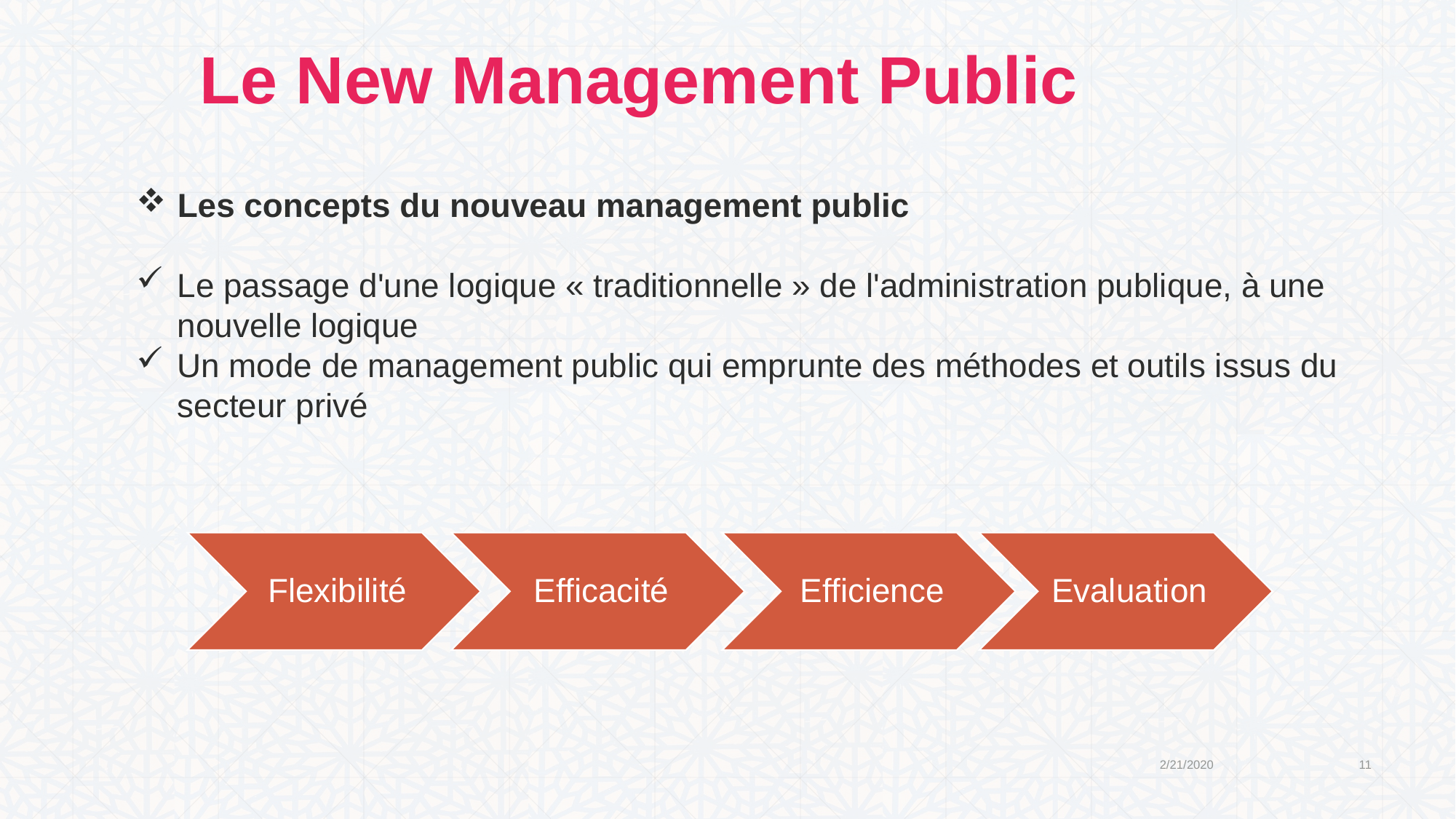

Le New Management Public
Les concepts du nouveau management public

Le passage d'une logique « traditionnelle » de l'administration publique, à une nouvelle logique
Un mode de management public qui emprunte des méthodes et outils issus du secteur privé

Flexibilité
Efficacité
Efficience
Evaluation

2/21/2020
11